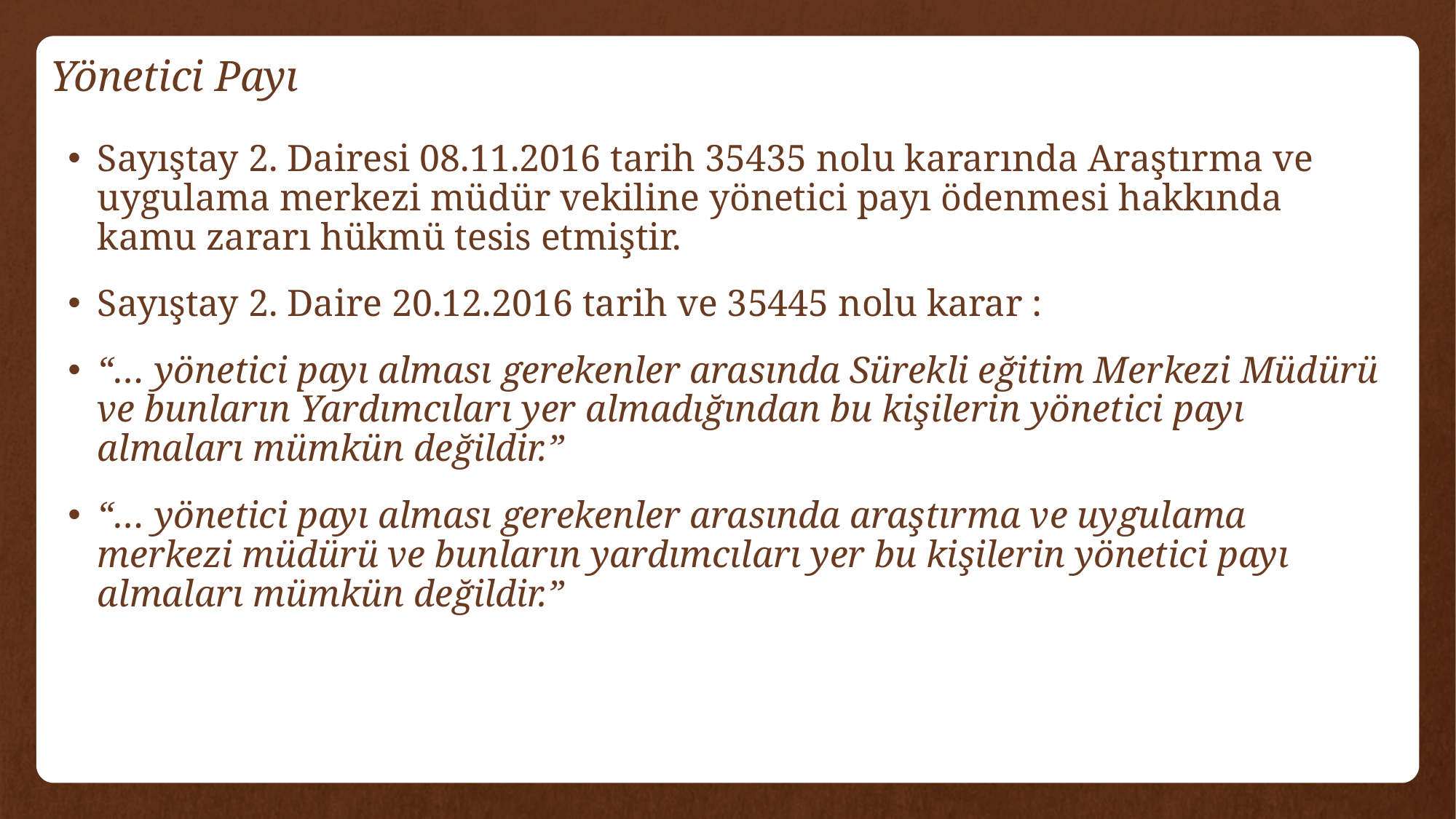

# Yönetici Payı
Sayıştay 2. Dairesi 08.11.2016 tarih 35435 nolu kararında Araştırma ve uygulama merkezi müdür vekiline yönetici payı ödenmesi hakkında kamu zararı hükmü tesis etmiştir.
Sayıştay 2. Daire 20.12.2016 tarih ve 35445 nolu karar :
“… yönetici payı alması gerekenler arasında Sürekli eğitim Merkezi Müdürü ve bunların Yardımcıları yer almadığından bu kişilerin yönetici payı almaları mümkün değildir.”
“… yönetici payı alması gerekenler arasında araştırma ve uygulama merkezi müdürü ve bunların yardımcıları yer bu kişilerin yönetici payı almaları mümkün değildir.”